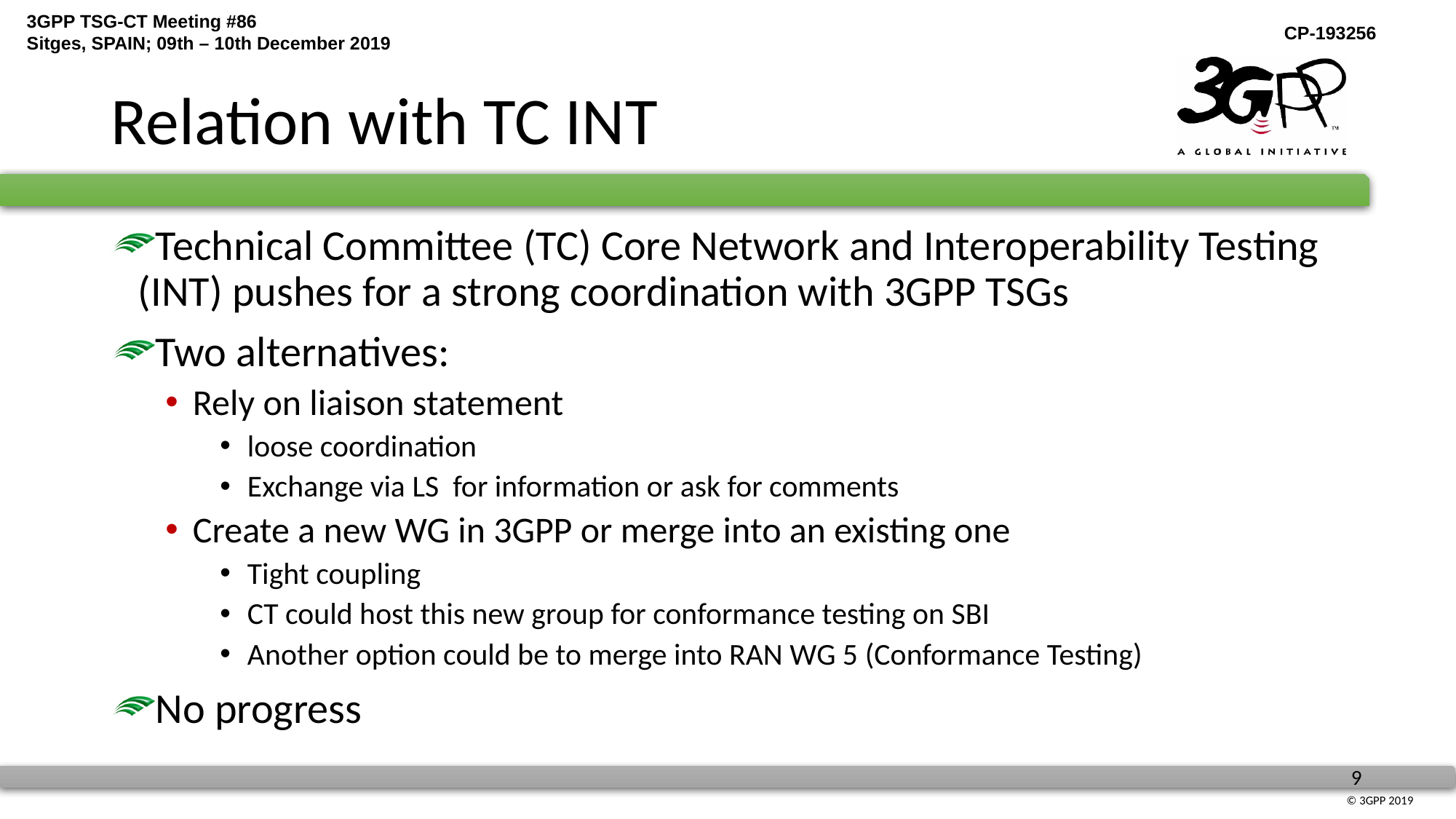

# Relation with TC INT
Technical Committee (TC) Core Network and Interoperability Testing (INT) pushes for a strong coordination with 3GPP TSGs
Two alternatives:
Rely on liaison statement
loose coordination
Exchange via LS  for information or ask for comments
Create a new WG in 3GPP or merge into an existing one
Tight coupling
CT could host this new group for conformance testing on SBI
Another option could be to merge into RAN WG 5 (Conformance Testing)
No progress